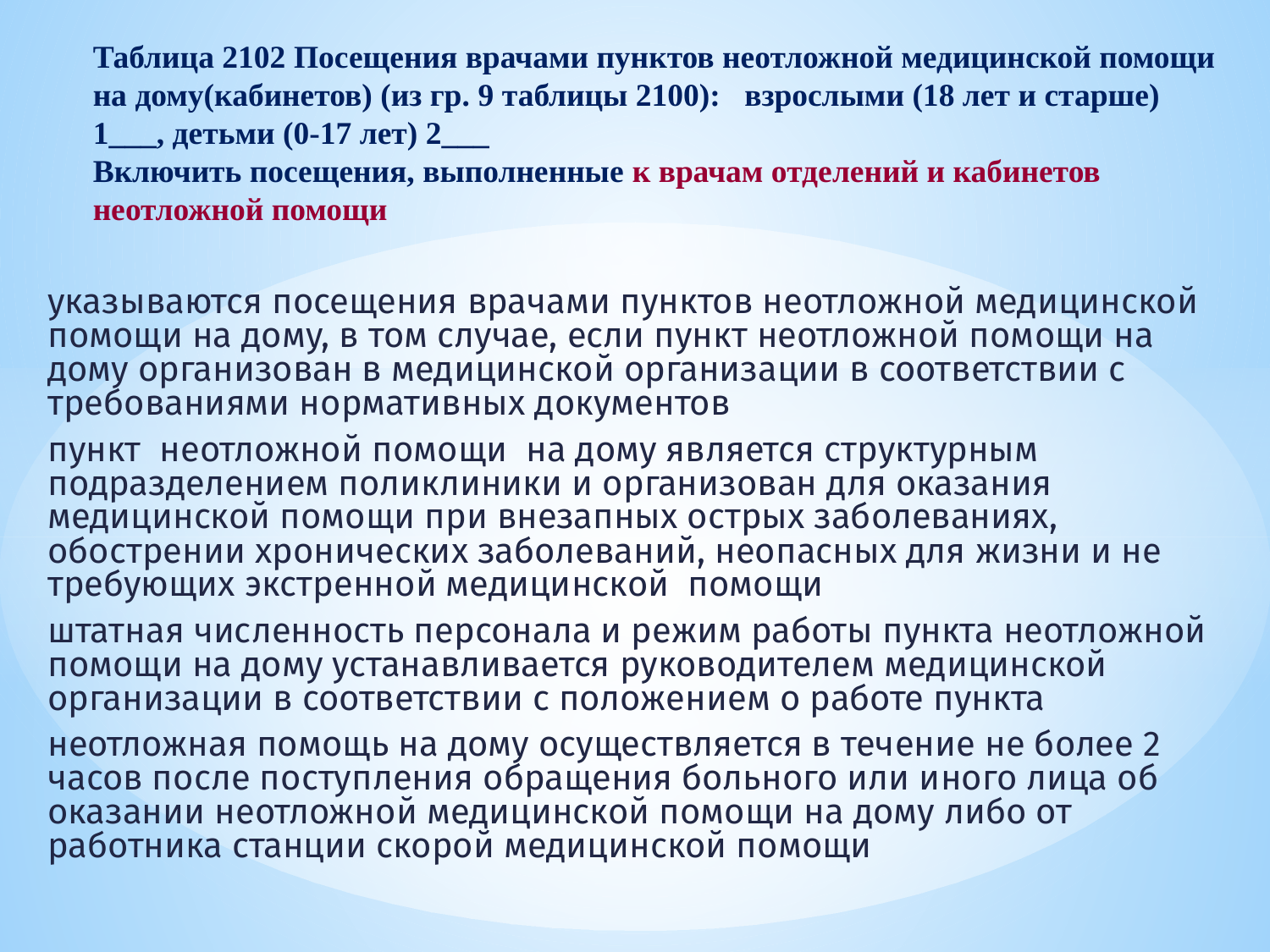

# Таблица 2102 Посещения врачами пунктов неотложной медицинской помощи на дому(кабинетов) (из гр. 9 таблицы 2100):   взрослыми (18 лет и старше) 1___, детьми (0-17 лет) 2___ Включить посещения, выполненные к врачам отделений и кабинетов неотложной помощи
указываются посещения врачами пунктов неотложной медицинской помощи на дому, в том случае, если пункт неотложной помощи на дому организован в медицинской организации в соответствии с требованиями нормативных документов
пункт  неотложной помощи  на дому является структурным подразделением поликлиники и организован для оказания медицинской помощи при внезапных острых заболеваниях, обострении хронических заболеваний, неопасных для жизни и не требующих экстренной медицинской  помощи
штатная численность персонала и режим работы пункта неотложной помощи на дому устанавливается руководителем медицинской организации в соответствии с положением о работе пункта
неотложная помощь на дому осуществляется в течение не более 2 часов после поступления обращения больного или иного лица об оказании неотложной медицинской помощи на дому либо от работника станции скорой медицинской помощи